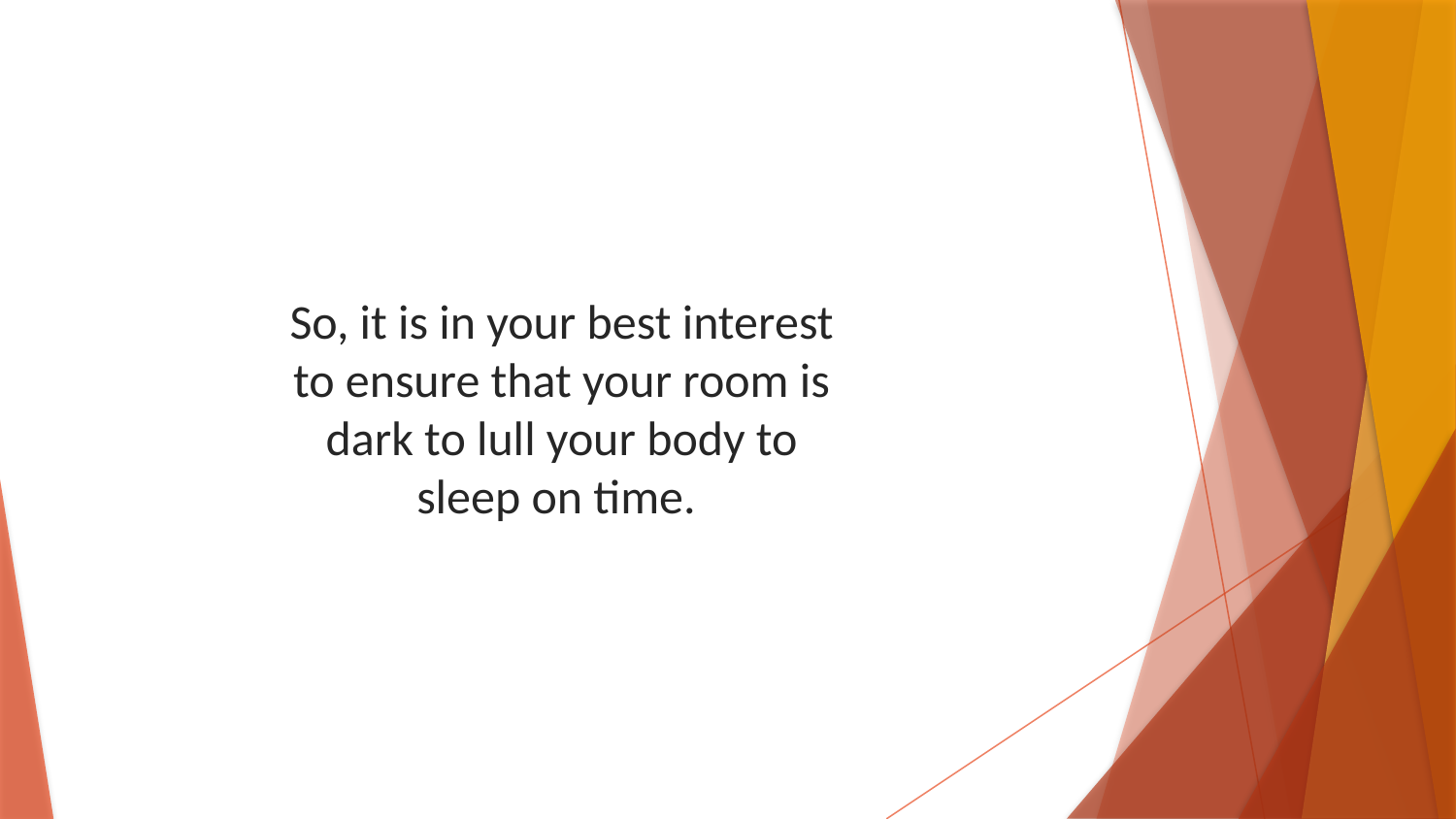

So, it is in your best interest to ensure that your room is dark to lull your body to sleep on time.